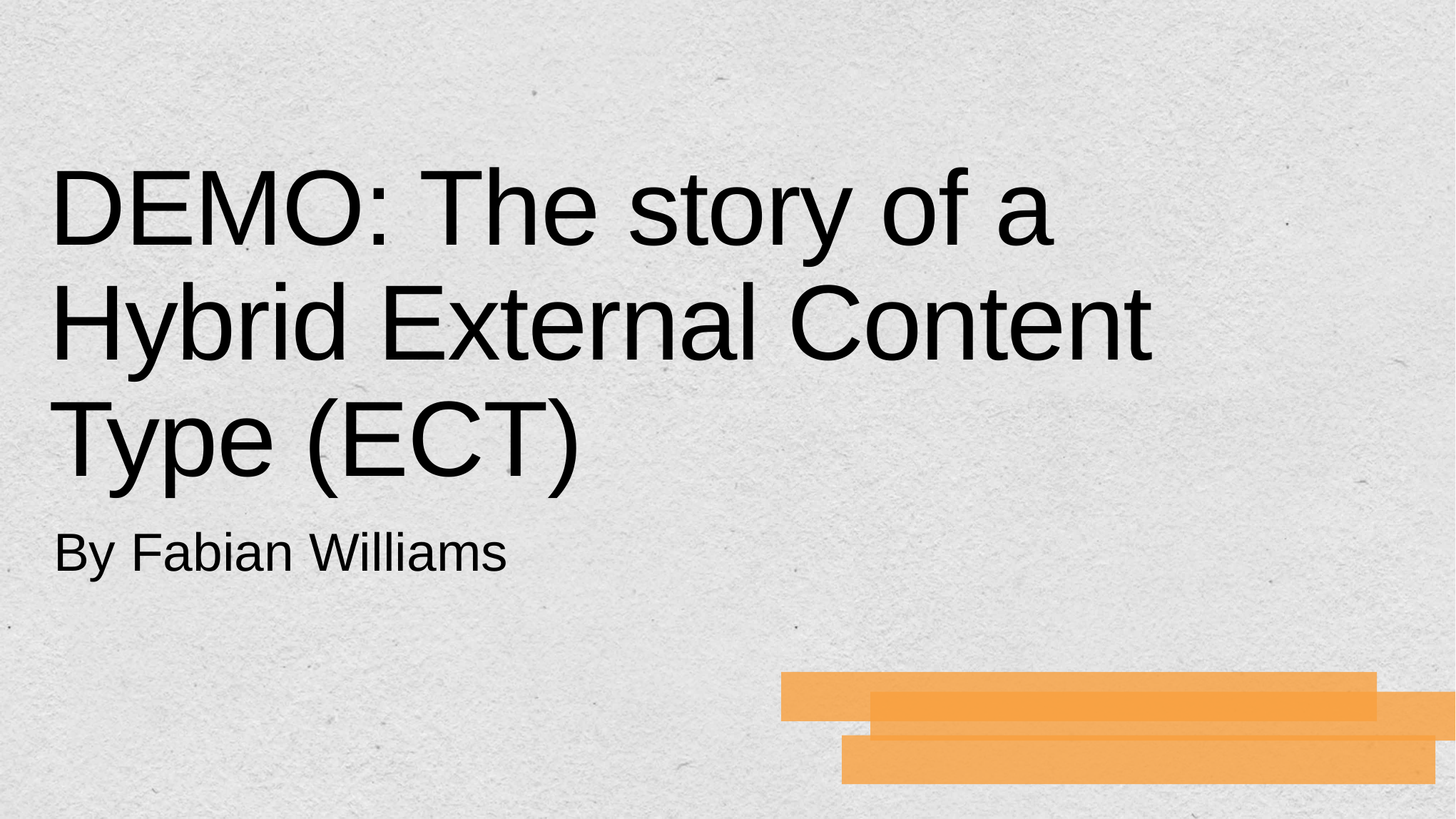

# DEMO: The story of a Hybrid External Content Type (ECT)
By Fabian Williams